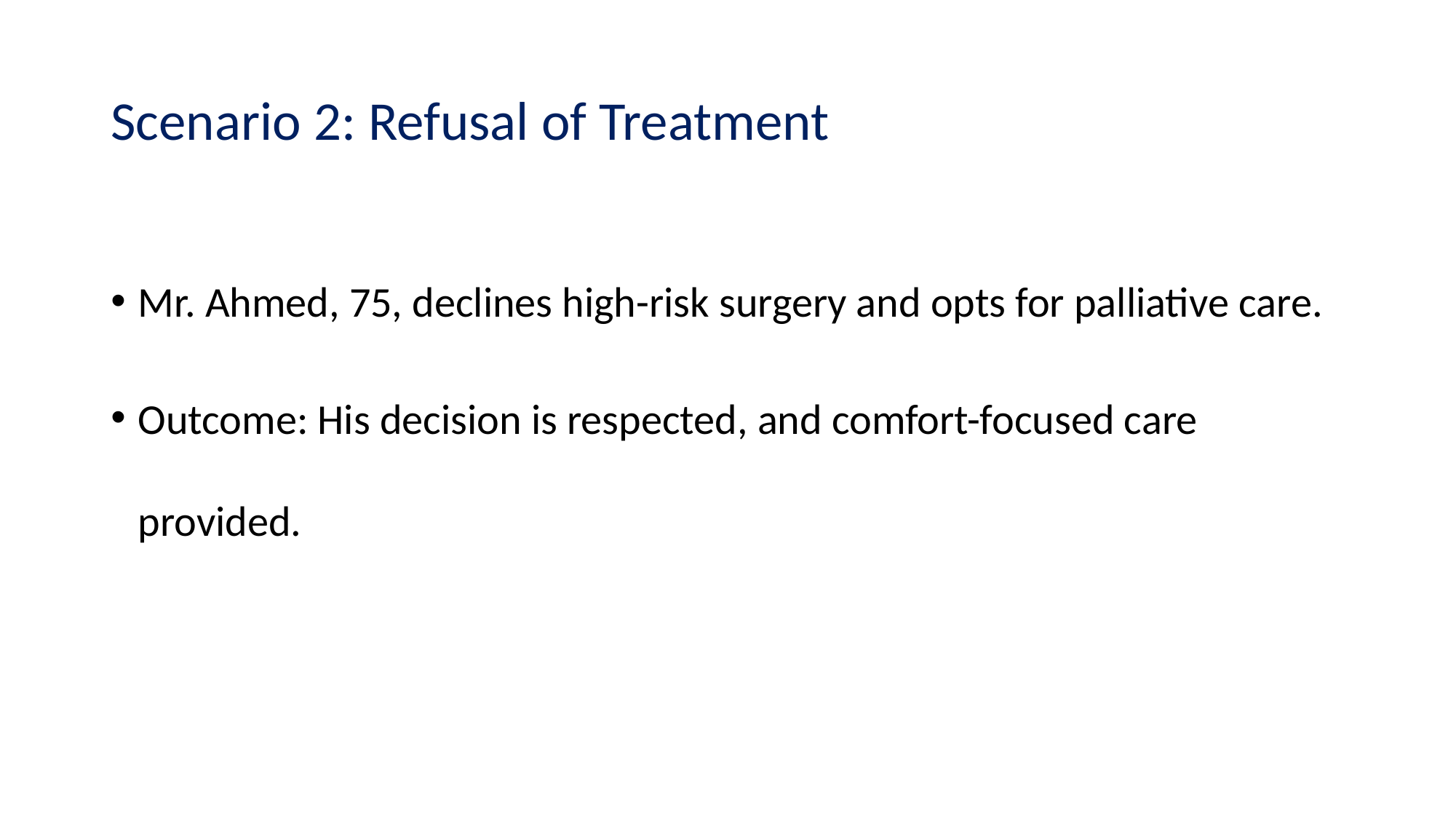

# Scenario 2: Refusal of Treatment
Mr. Ahmed, 75, declines high-risk surgery and opts for palliative care.
Outcome: His decision is respected, and comfort-focused care provided.